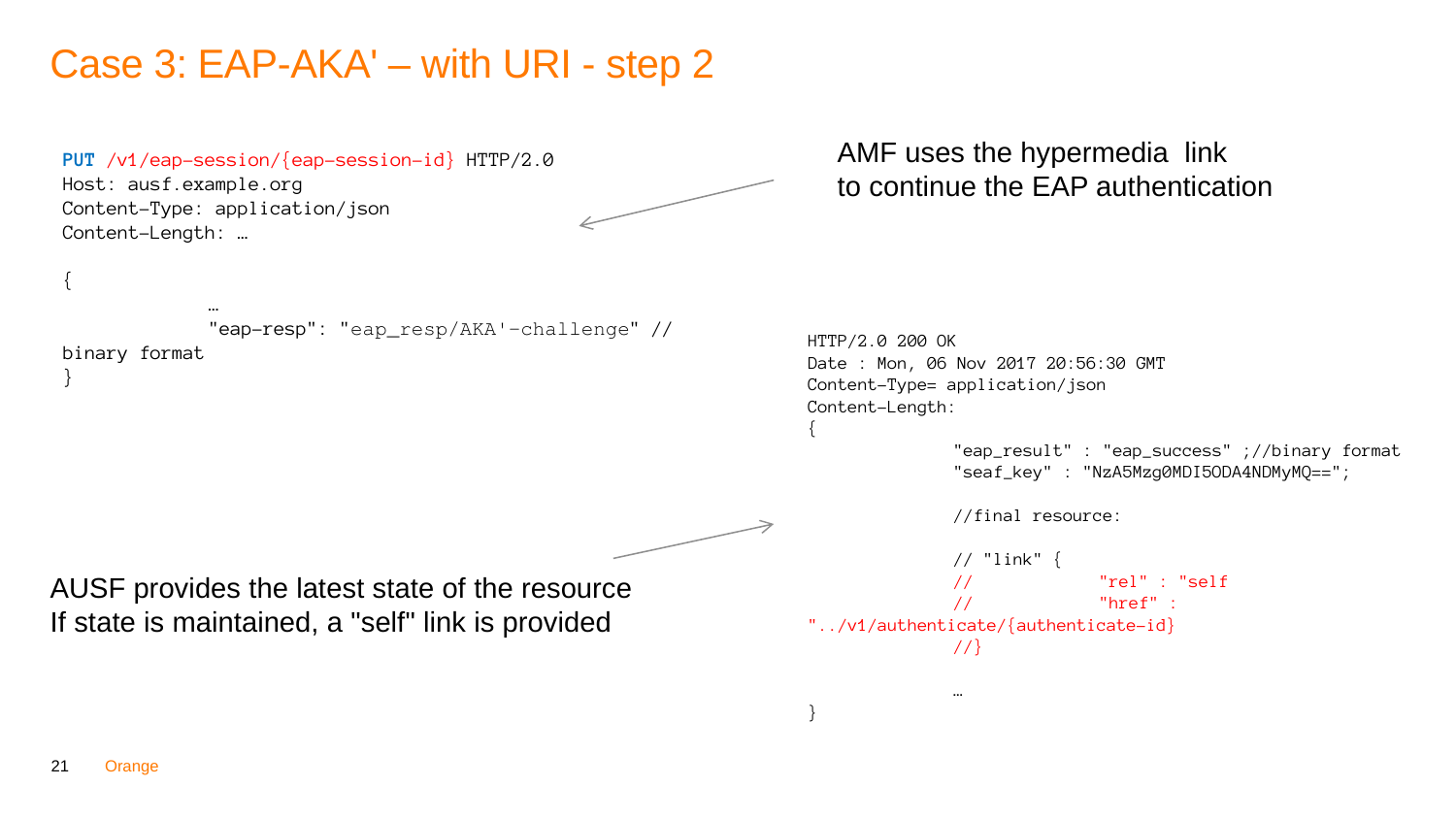

# Case 3: EAP-AKA' – with URI - step 2
AMF uses the hypermedia  link
to continue the EAP authentication
PUT /v1/eap-session/{eap-session-id} HTTP/2.0
Host: ausf.example.org
Content-Type: application/json
Content-Length: …

{
 	…
	"eap-resp": "eap_resp/AKA'-challenge" // binary format
}

HTTP/2.0 200 OK
Date : Mon, 06 Nov 2017 20:56:30 GMT
Content-Type= application/json
Content-Length:
{
	"eap_result" : "eap_success" ;//binary format
	"seaf_key" : "NzA5Mzg0MDI5ODA4NDMyMQ==";

 	//final resource:

	// "link" {
	//	"rel" : "self
	//	"href" : "../v1/authenticate/{authenticate-id}
	//}

	…
}

AUSF provides the latest state of the resource
If state is maintained, a "self" link is provided